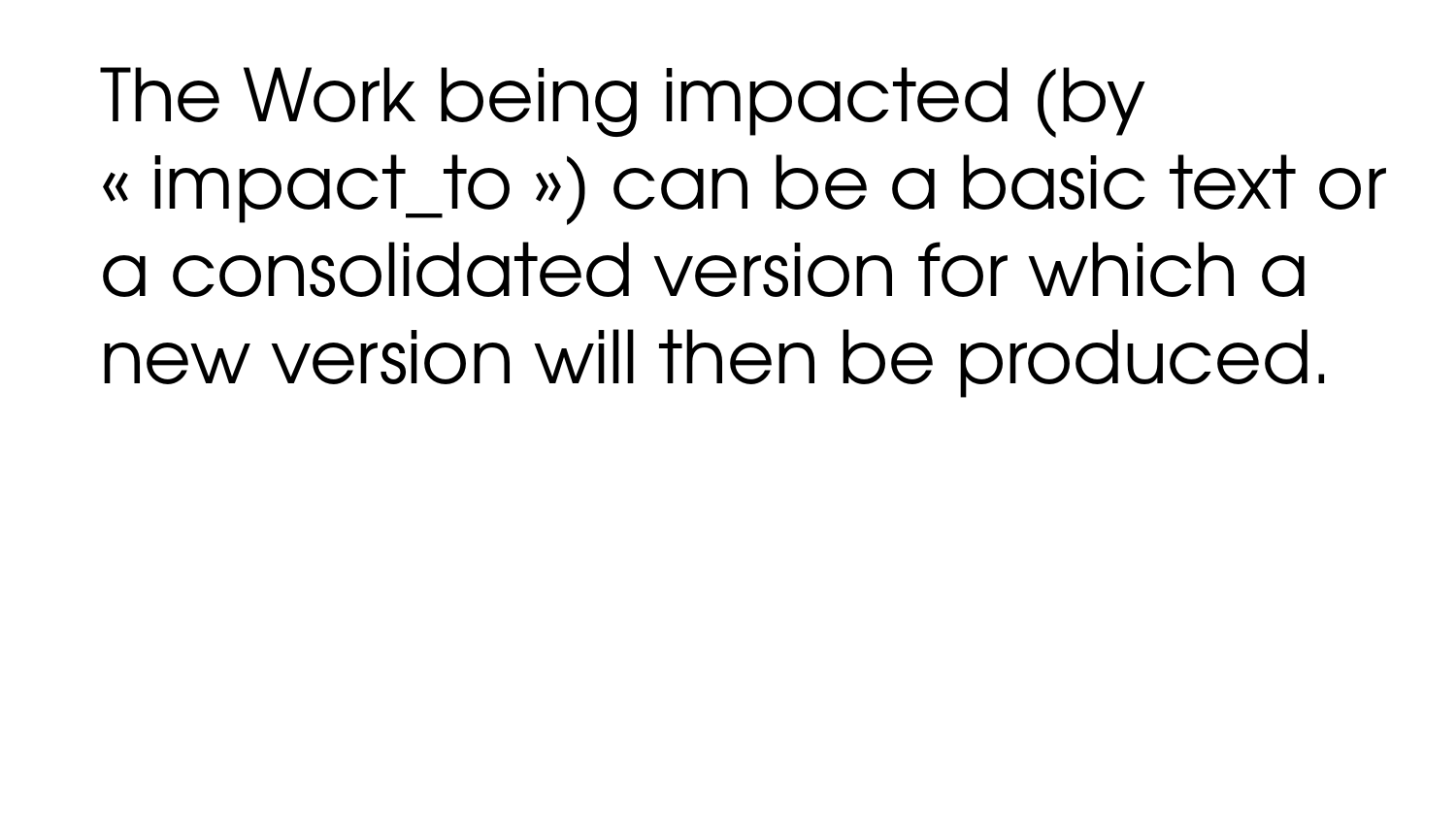

The Work being impacted (by « impact_to ») can be a basic text or a consolidated version for which a new version will then be produced.